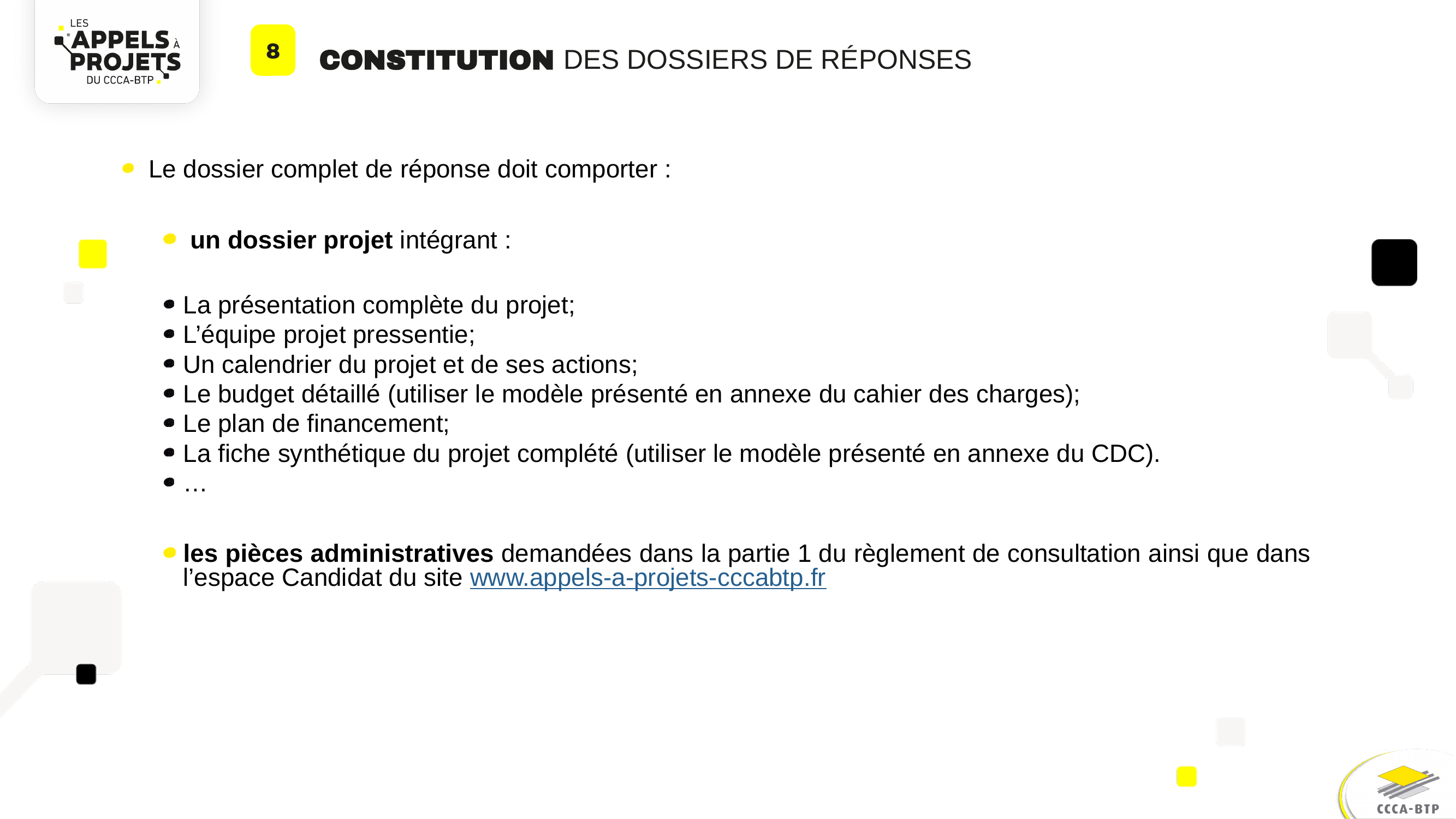

8
CONSTITUTION DES DOSSIERS DE RÉPONSES
 Le dossier complet de réponse doit comporter :

 un dossier projet intégrant :

La présentation complète du projet;
L’équipe projet pressentie;
Un calendrier du projet et de ses actions;
Le budget détaillé (utiliser le modèle présenté en annexe du cahier des charges);
Le plan de financement;
La fiche synthétique du projet complété (utiliser le modèle présenté en annexe du CDC).
…

les pièces administratives demandées dans la partie 1 du règlement de consultation ainsi que dans l’espace Candidat du site www.appels-a-projets-cccabtp.fr